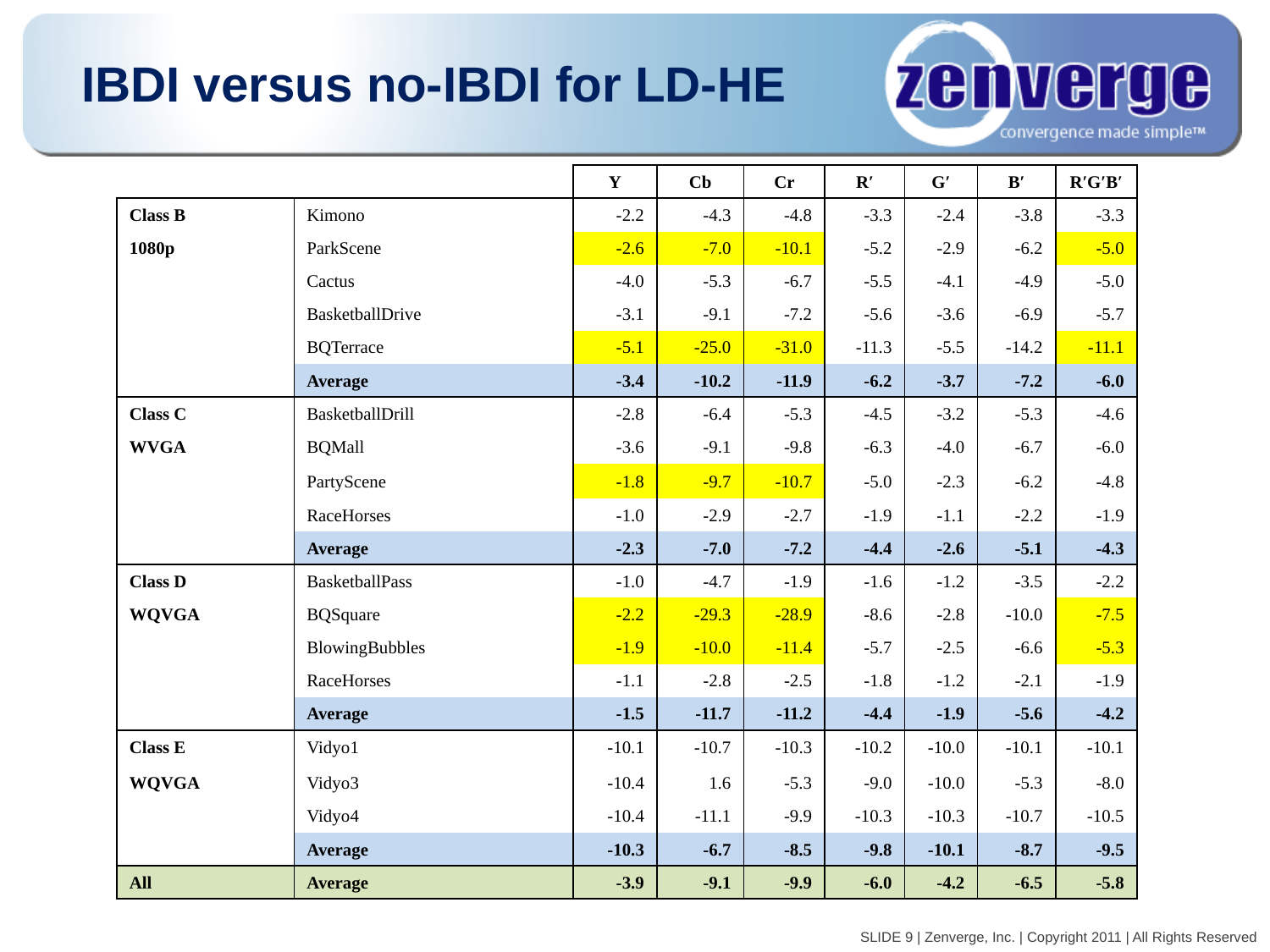

# IBDI versus no-IBDI for LD-HE
|  |  | Y | Cb | Cr | R′ | G′ | B′ | R′G′B′ |
| --- | --- | --- | --- | --- | --- | --- | --- | --- |
| Class B | Kimono | -2.2 | -4.3 | -4.8 | -3.3 | -2.4 | -3.8 | -3.3 |
| 1080p | ParkScene | -2.6 | -7.0 | -10.1 | -5.2 | -2.9 | -6.2 | -5.0 |
|  | Cactus | -4.0 | -5.3 | -6.7 | -5.5 | -4.1 | -4.9 | -5.0 |
|  | BasketballDrive | -3.1 | -9.1 | -7.2 | -5.6 | -3.6 | -6.9 | -5.7 |
|  | BQTerrace | -5.1 | -25.0 | -31.0 | -11.3 | -5.5 | -14.2 | -11.1 |
|  | Average | -3.4 | -10.2 | -11.9 | -6.2 | -3.7 | -7.2 | -6.0 |
| Class C | BasketballDrill | -2.8 | -6.4 | -5.3 | -4.5 | -3.2 | -5.3 | -4.6 |
| WVGA | BQMall | -3.6 | -9.1 | -9.8 | -6.3 | -4.0 | -6.7 | -6.0 |
|  | PartyScene | -1.8 | -9.7 | -10.7 | -5.0 | -2.3 | -6.2 | -4.8 |
|  | RaceHorses | -1.0 | -2.9 | -2.7 | -1.9 | -1.1 | -2.2 | -1.9 |
|  | Average | -2.3 | -7.0 | -7.2 | -4.4 | -2.6 | -5.1 | -4.3 |
| Class D | BasketballPass | -1.0 | -4.7 | -1.9 | -1.6 | -1.2 | -3.5 | -2.2 |
| WQVGA | BQSquare | -2.2 | -29.3 | -28.9 | -8.6 | -2.8 | -10.0 | -7.5 |
|  | BlowingBubbles | -1.9 | -10.0 | -11.4 | -5.7 | -2.5 | -6.6 | -5.3 |
|  | RaceHorses | -1.1 | -2.8 | -2.5 | -1.8 | -1.2 | -2.1 | -1.9 |
|  | Average | -1.5 | -11.7 | -11.2 | -4.4 | -1.9 | -5.6 | -4.2 |
| Class E | Vidyo1 | -10.1 | -10.7 | -10.3 | -10.2 | -10.0 | -10.1 | -10.1 |
| WQVGA | Vidyo3 | -10.4 | 1.6 | -5.3 | -9.0 | -10.0 | -5.3 | -8.0 |
|  | Vidyo4 | -10.4 | -11.1 | -9.9 | -10.3 | -10.3 | -10.7 | -10.5 |
|  | Average | -10.3 | -6.7 | -8.5 | -9.8 | -10.1 | -8.7 | -9.5 |
| All | Average | -3.9 | -9.1 | -9.9 | -6.0 | -4.2 | -6.5 | -5.8 |